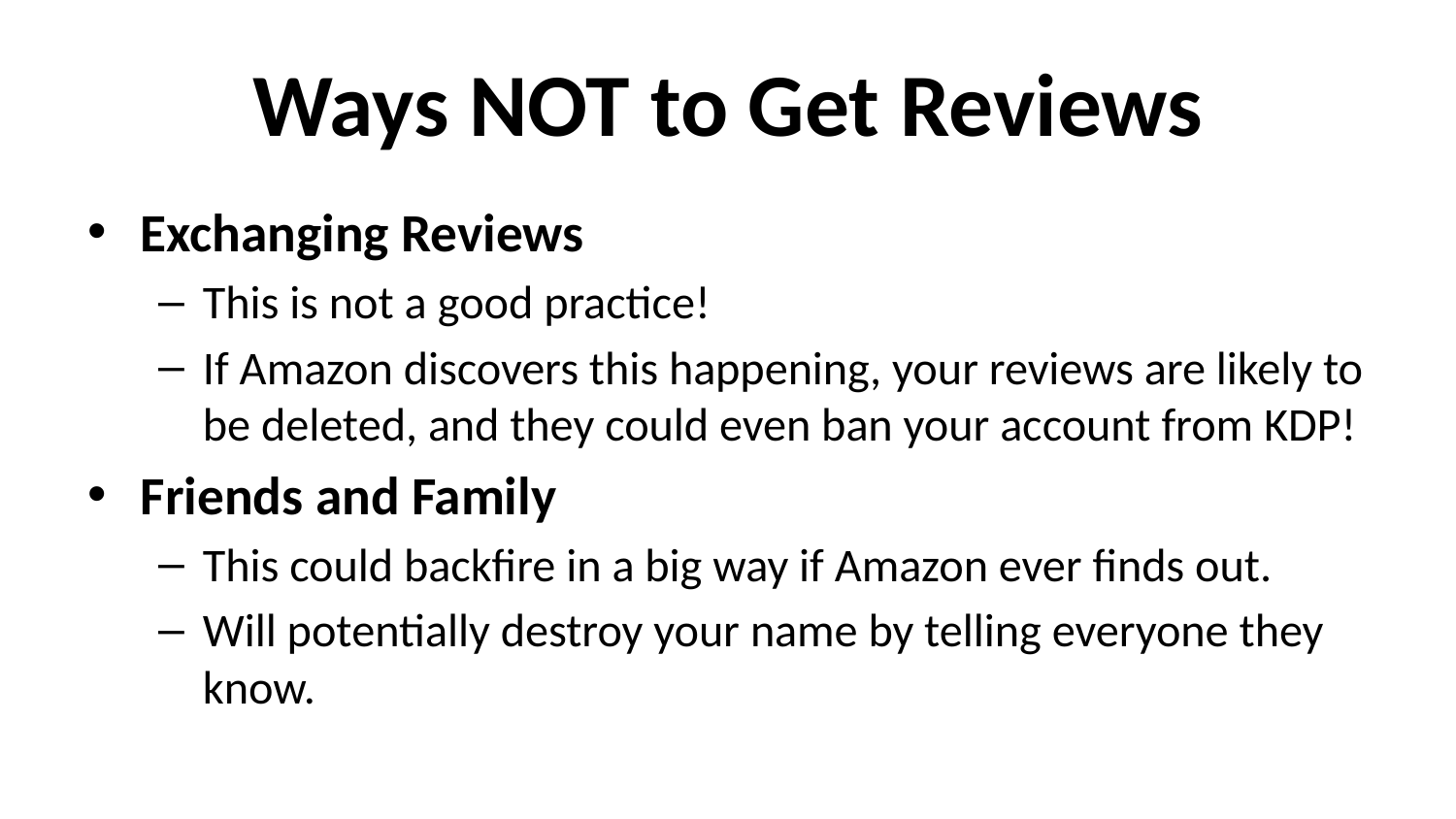

# Ways NOT to Get Reviews
Exchanging Reviews
This is not a good practice!
If Amazon discovers this happening, your reviews are likely to be deleted, and they could even ban your account from KDP!
Friends and Family
This could backfire in a big way if Amazon ever finds out.
Will potentially destroy your name by telling everyone they know.